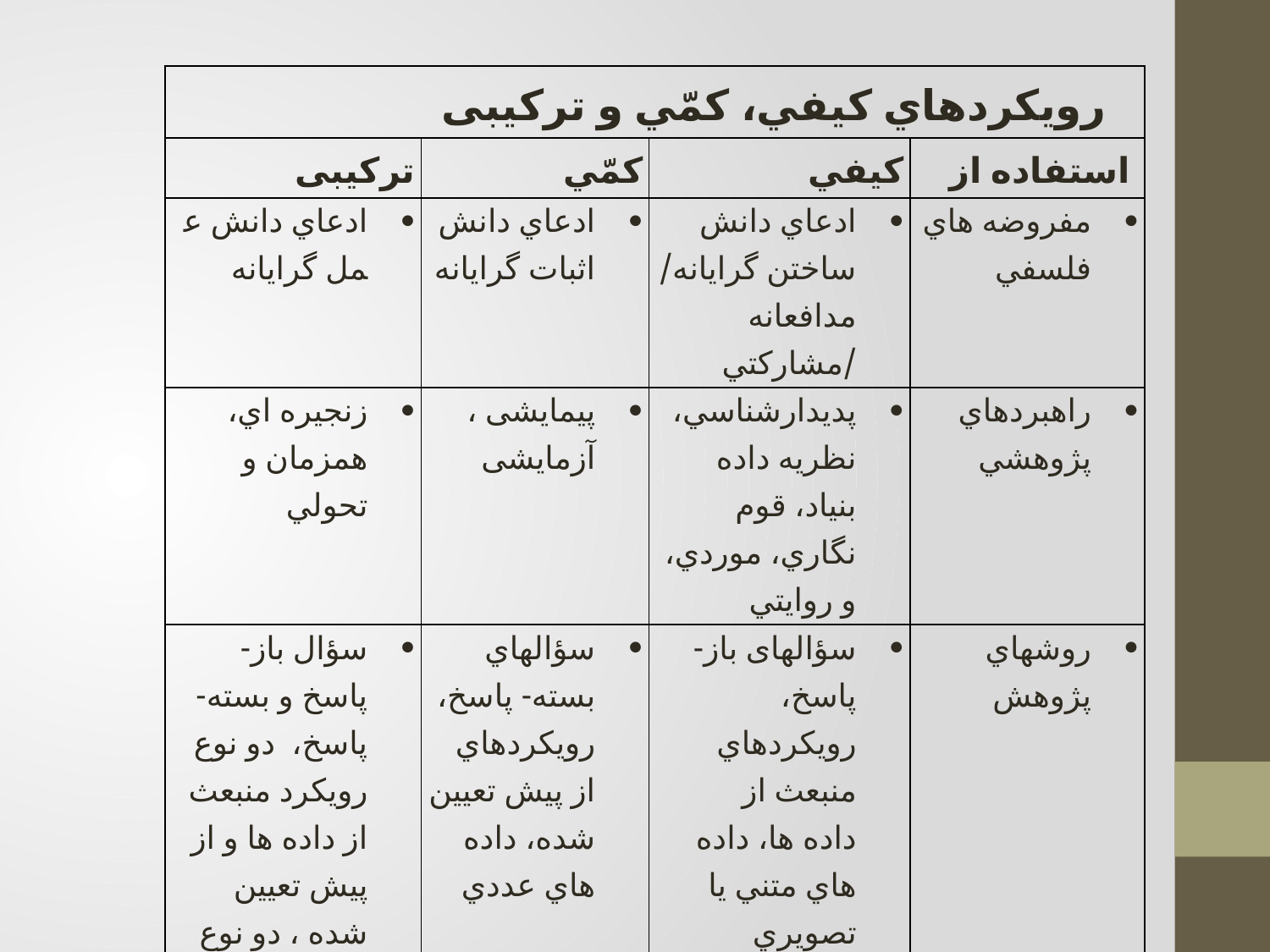

| رويكردهاي كيفي، کمّي و ترکيبی |  |  |  |
| --- | --- | --- | --- |
| ترکيبی | کمّي | كيفي | استفاده از |
| ادعاي دانش عمل گرايانه | ادعاي دانش اثبات گرايانه | ادعاي دانش ساختن گرايانه/مدافعانه /مشاركتي | مفروضه هاي فلسفي |
| زنجيره اي، همزمان و تحولي | پيمايشی ، آزمایشی | پديدارشناسي، نظريه داده بنیاد، قوم نگاري، موردي، و روايتي | راهبردهاي پژوهشي |
| سؤال باز- پاسخ و بسته- پاسخ، دو نوع رويكرد منبعث از داده ها و از پيش تعيين شده ، دو نوع داده، تحليل کمّي و كيفي | سؤالهاي بسته- پاسخ، رويكردهاي از پيش تعيين شده، داده هاي عددي | سؤالهای باز- پاسخ، رويكردهاي منبعث از داده ها، داده هاي متني يا تصويري | روشهاي پژوهش |